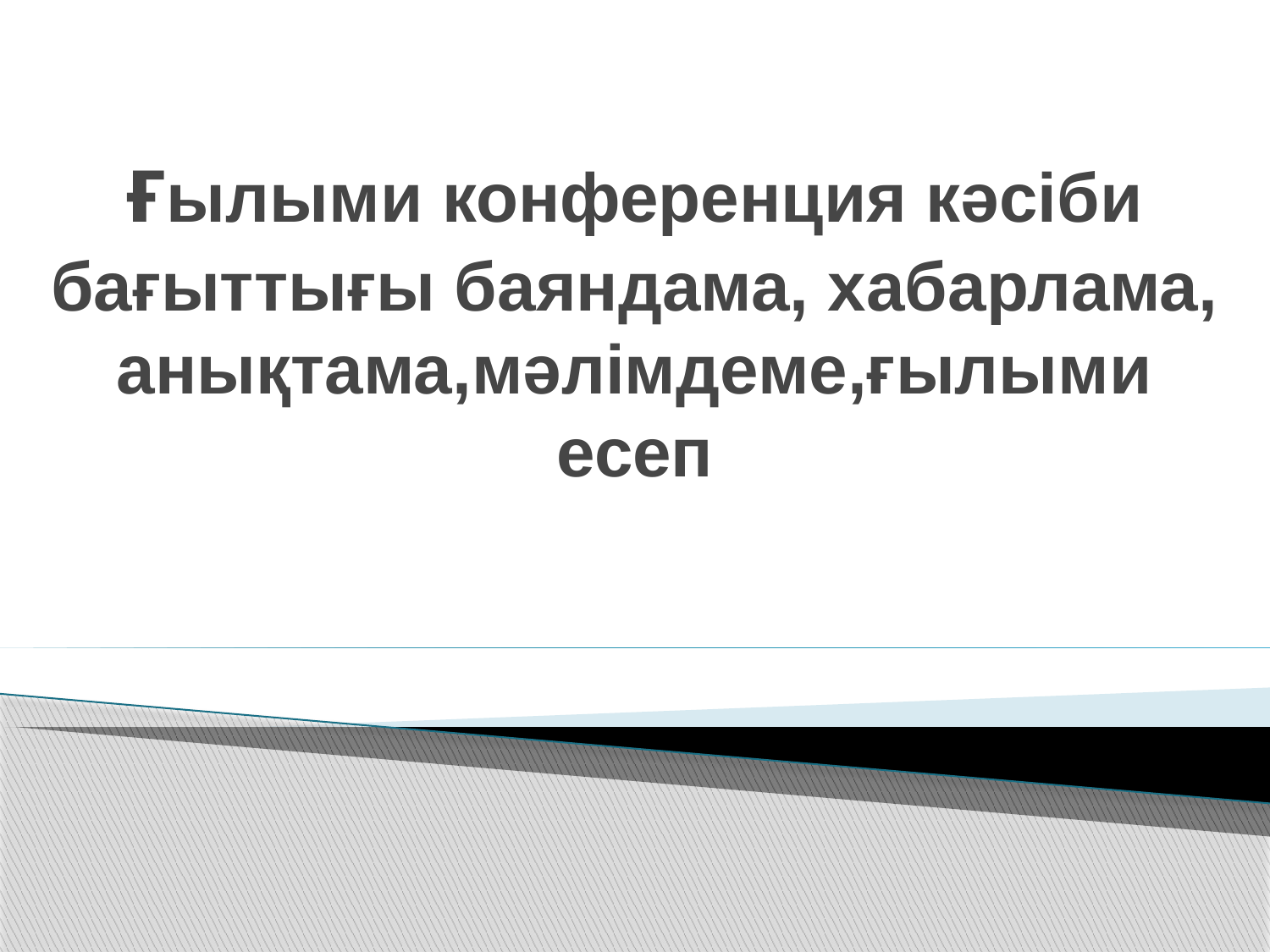

# ғылыми конференция кәсіби бағыттығы баяндама, хабарлама, анықтама,мәлімдеме,ғылыми есеп